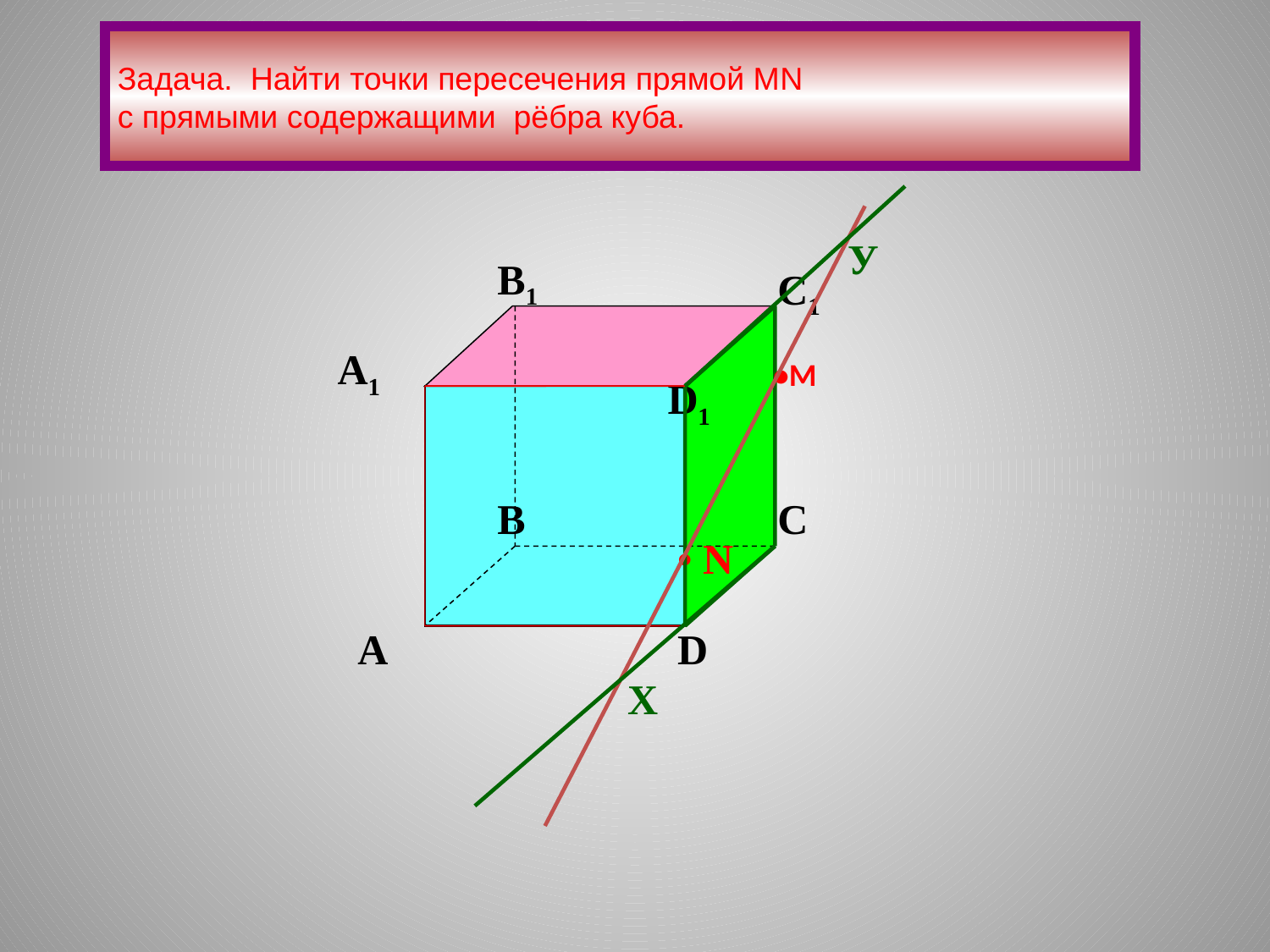

Задача.  Найти точки пересечения прямой МN
с прямыми содержащими  рёбра куба.

У
B1
C1

A1
•M
D1

B
C
• N

A
D

Х